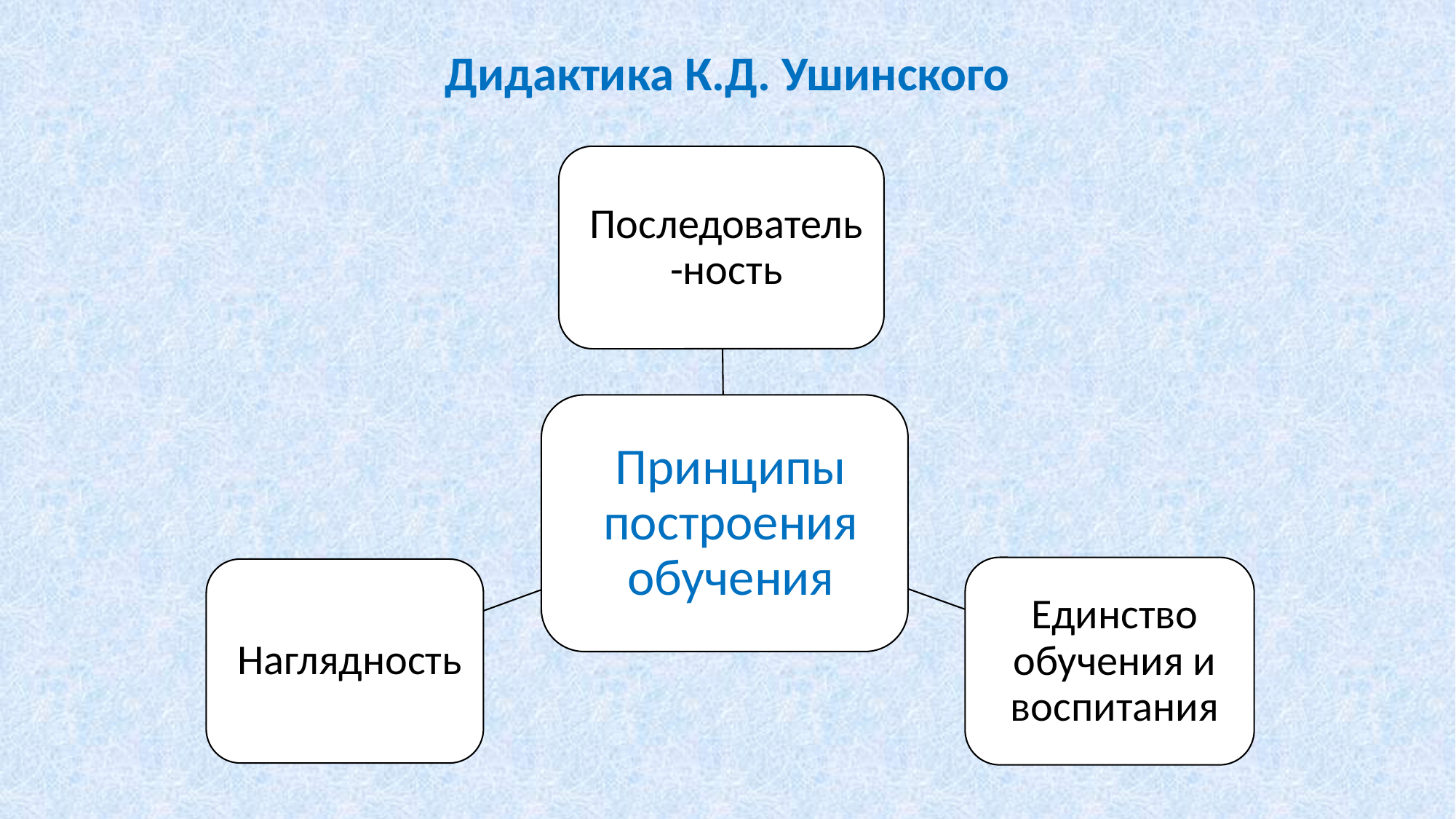

Дидактика К.Д. Ушинского
Принципы построения обучения
Последователь-ность
Единство обучения и воспитания
Наглядность